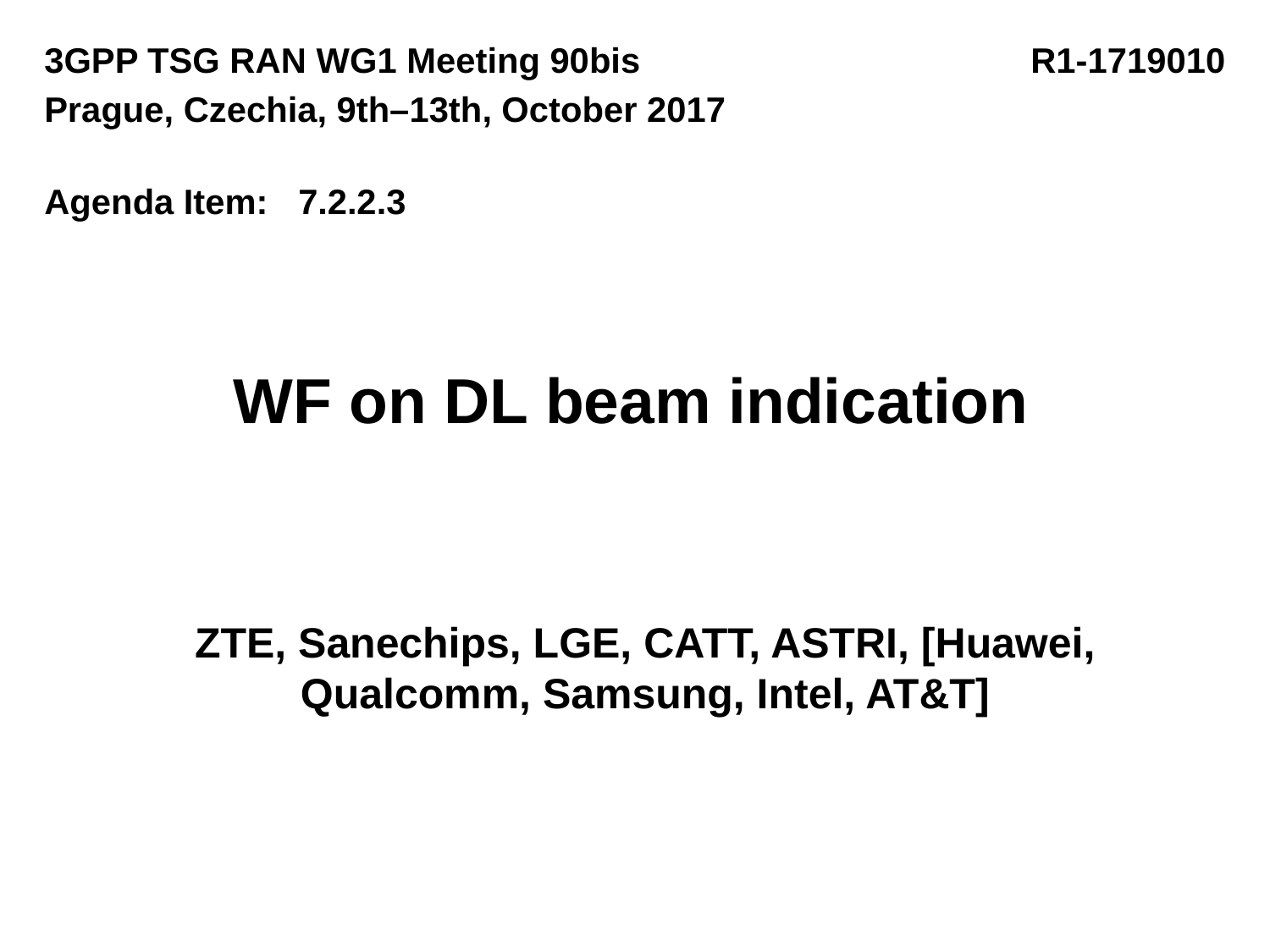

3GPP TSG RAN WG1 Meeting 90bis 			          R1-1719010
Prague, Czechia, 9th–13th, October 2017

Agenda Item:	7.2.2.3

# WF on DL beam indication
ZTE, Sanechips, LGE, CATT, ASTRI, [Huawei, Qualcomm, Samsung, Intel, AT&T]